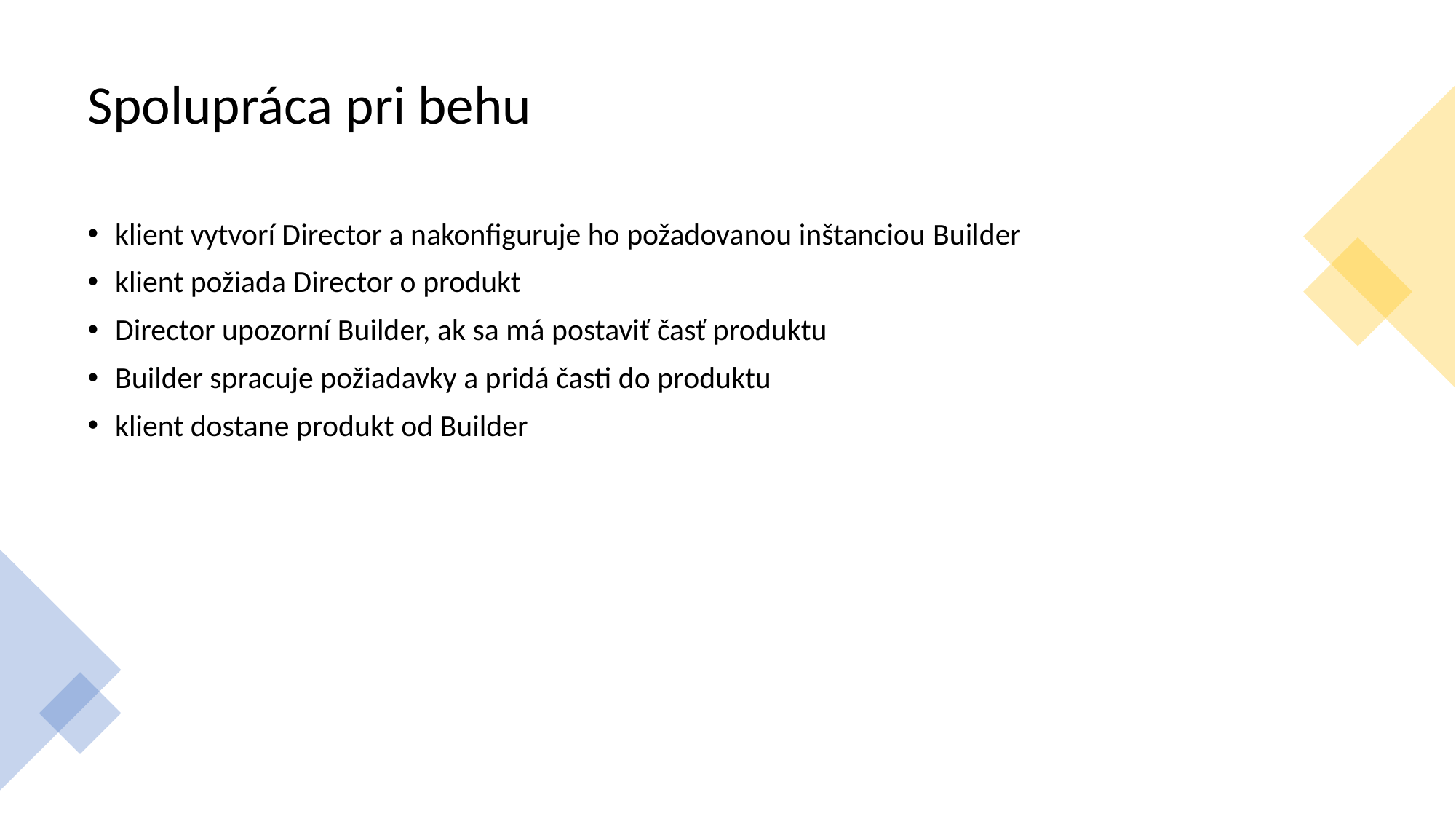

# Spolupráca pri behu

klient vytvorí Director a nakonfiguruje ho požadovanou inštanciou Builder
klient požiada Director o produkt
Director upozorní Builder, ak sa má postaviť časť produktu
Builder spracuje požiadavky a pridá časti do produktu
klient dostane produkt od Builder